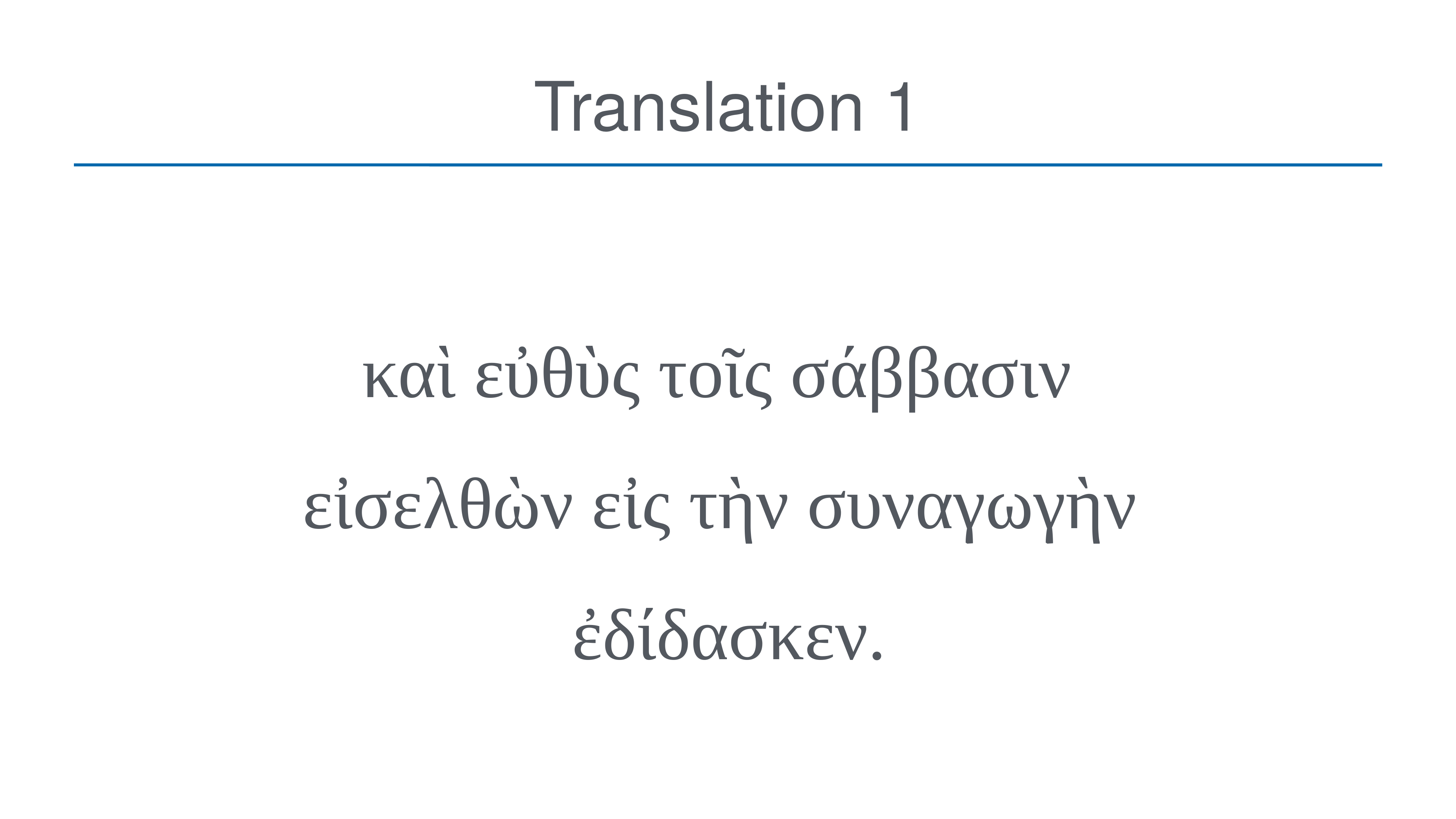

# Translation 1
καὶ εὐθὺς τοῖς σάββασιν 
εἰσελθὼν εἰς τὴν συναγωγὴν
ἐδίδασκεν.